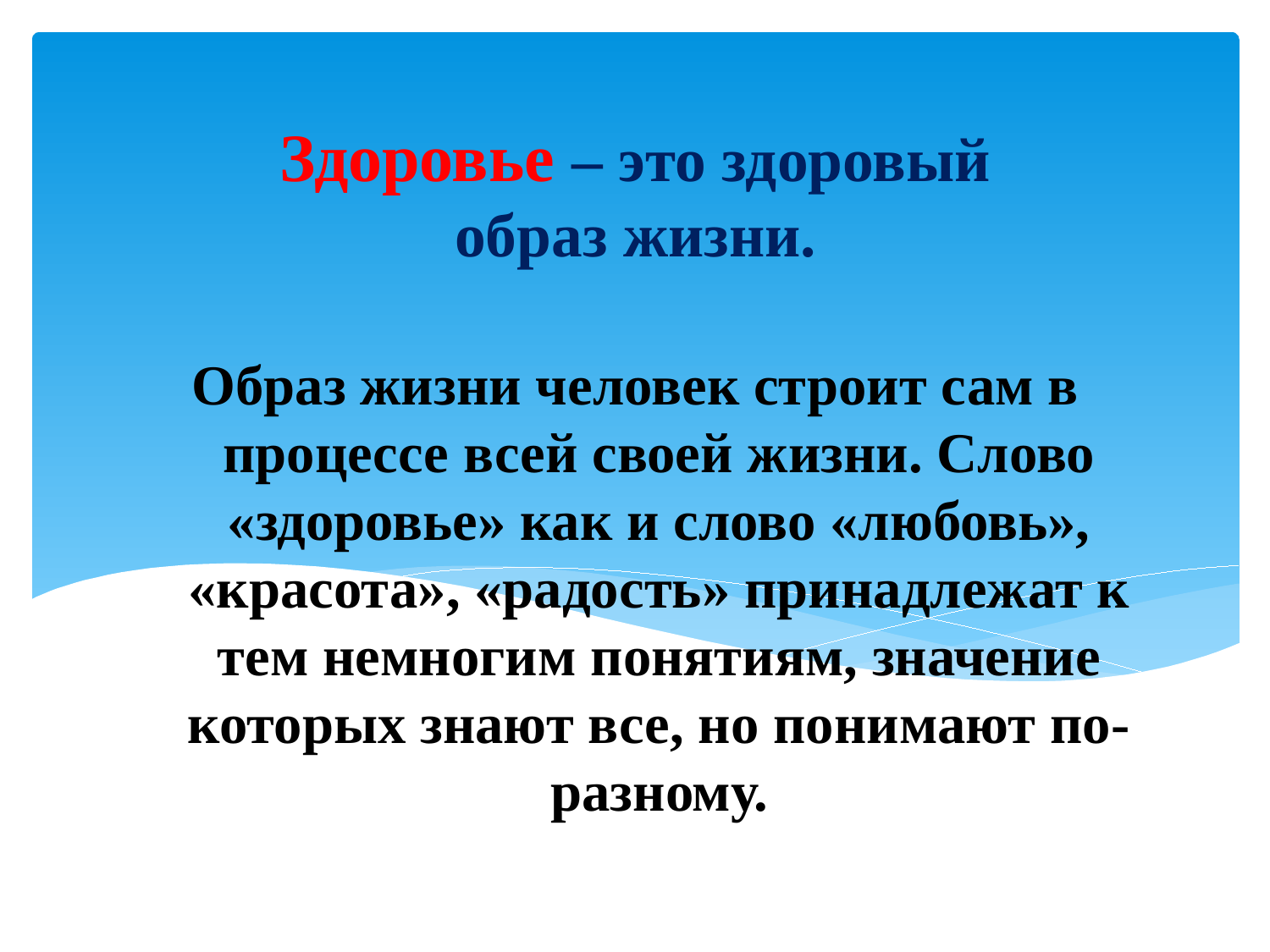

Здоровье – это здоровый образ жизни.
# Образ жизни человек строит сам в процессе всей своей жизни. Слово «здоровье» как и слово «любовь», «красота», «радость» принадлежат к тем немногим понятиям, значение которых знают все, но понимают по-разному.